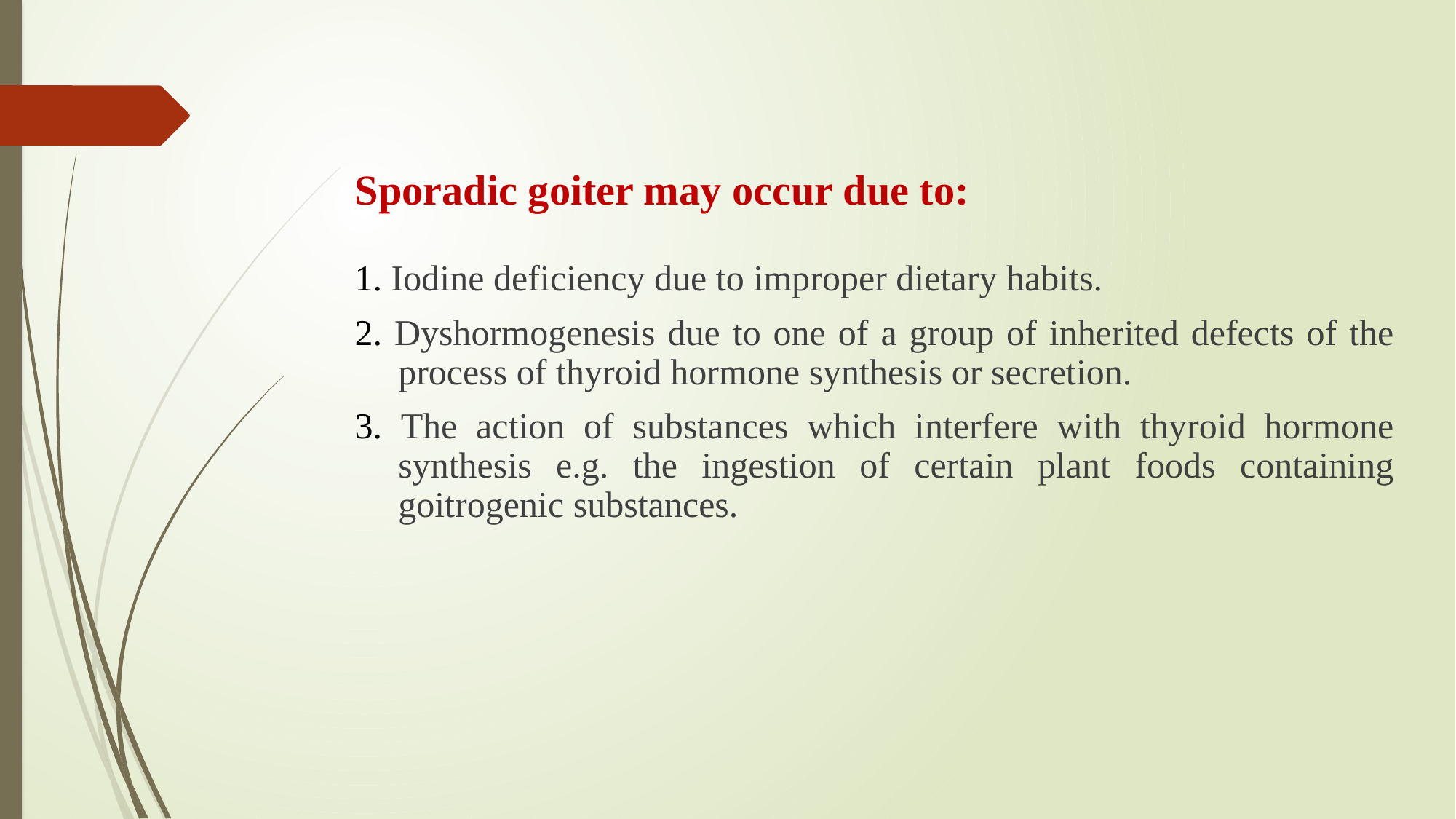

Sporadic goiter may occur due to:

1. Iodine deficiency due to improper dietary habits.
2. Dyshormogenesis due to one of a group of inherited defects of the process of thyroid hormone synthesis or secretion.
3. The action of substances which interfere with thyroid hormone synthesis e.g. the ingestion of certain plant foods containing goitrogenic substances.